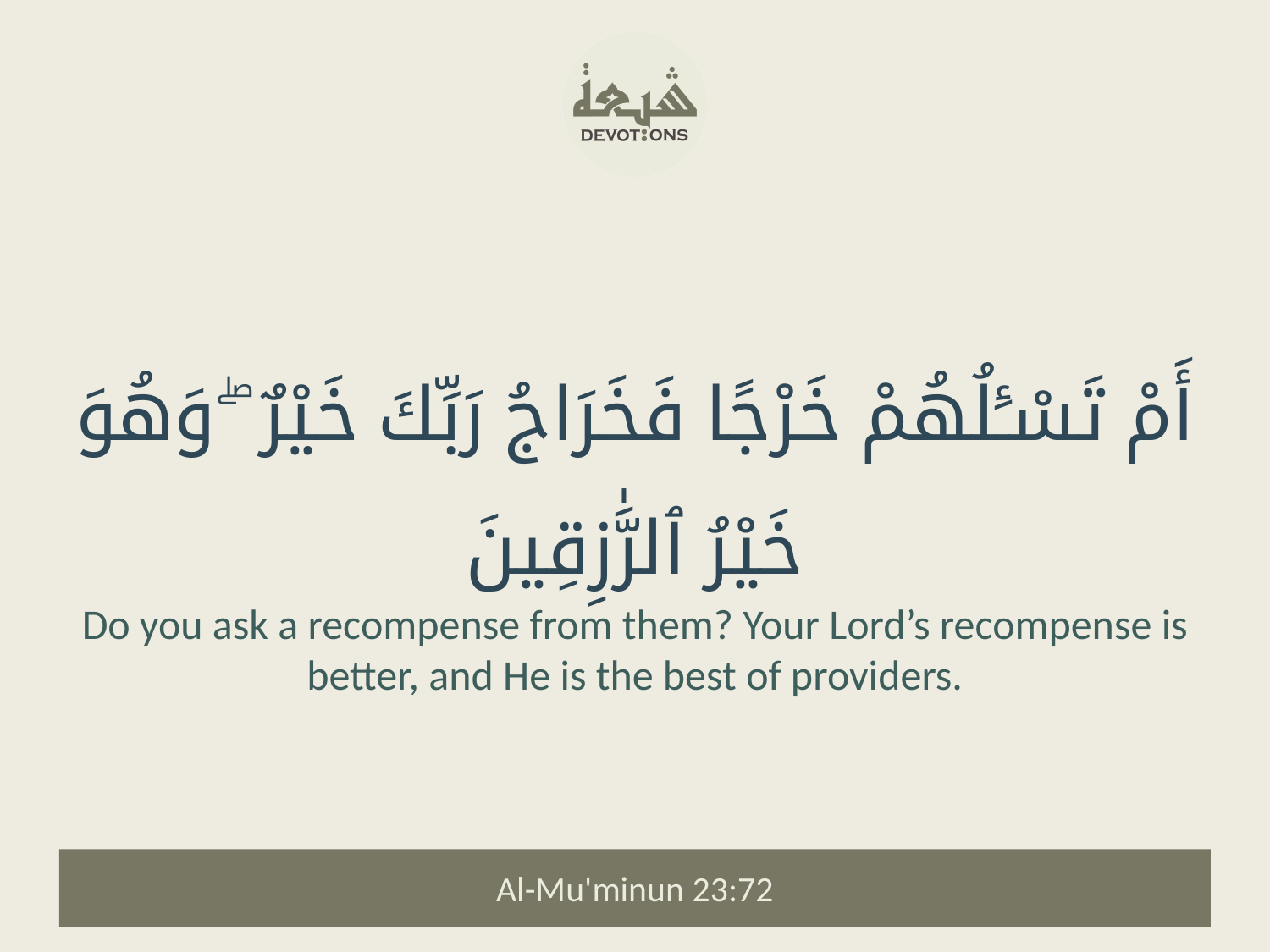

أَمْ تَسْـَٔلُهُمْ خَرْجًا فَخَرَاجُ رَبِّكَ خَيْرٌ ۖ وَهُوَ خَيْرُ ٱلرَّٰزِقِينَ
Do you ask a recompense from them? Your Lord’s recompense is better, and He is the best of providers.
Al-Mu'minun 23:72